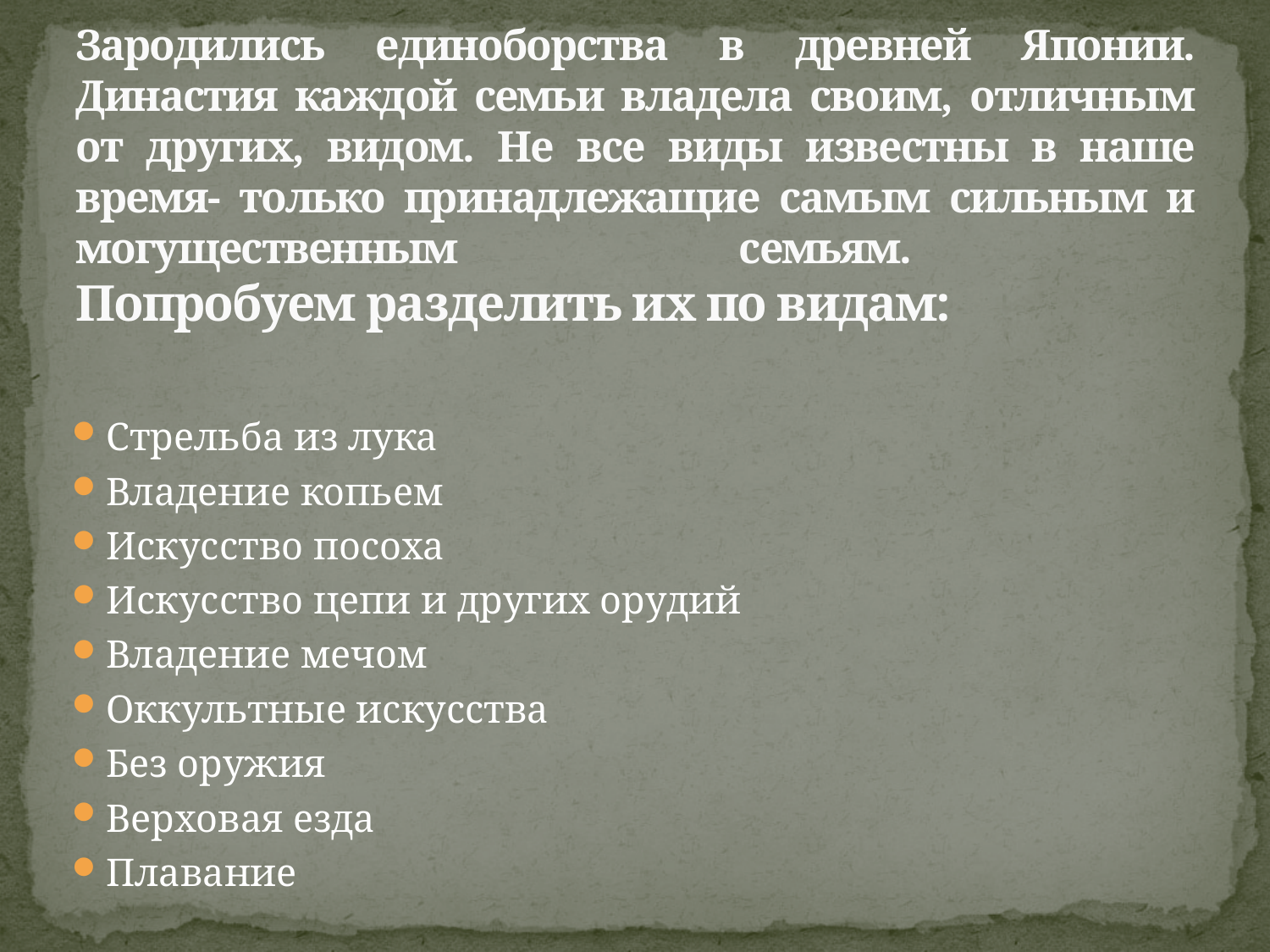

# Зародились единоборства в древней Японии. Династия каждой семьи владела своим, отличным от других, видом. Не все виды известны в наше время- только принадлежащие самым сильным и могущественным семьям. Попробуем разделить их по видам:
Стрельба из лука
Владение копьем
Искусство посоха
Искусство цепи и других орудий
Владение мечом
Оккультные искусства
Без оружия
Верховая езда
Плавание